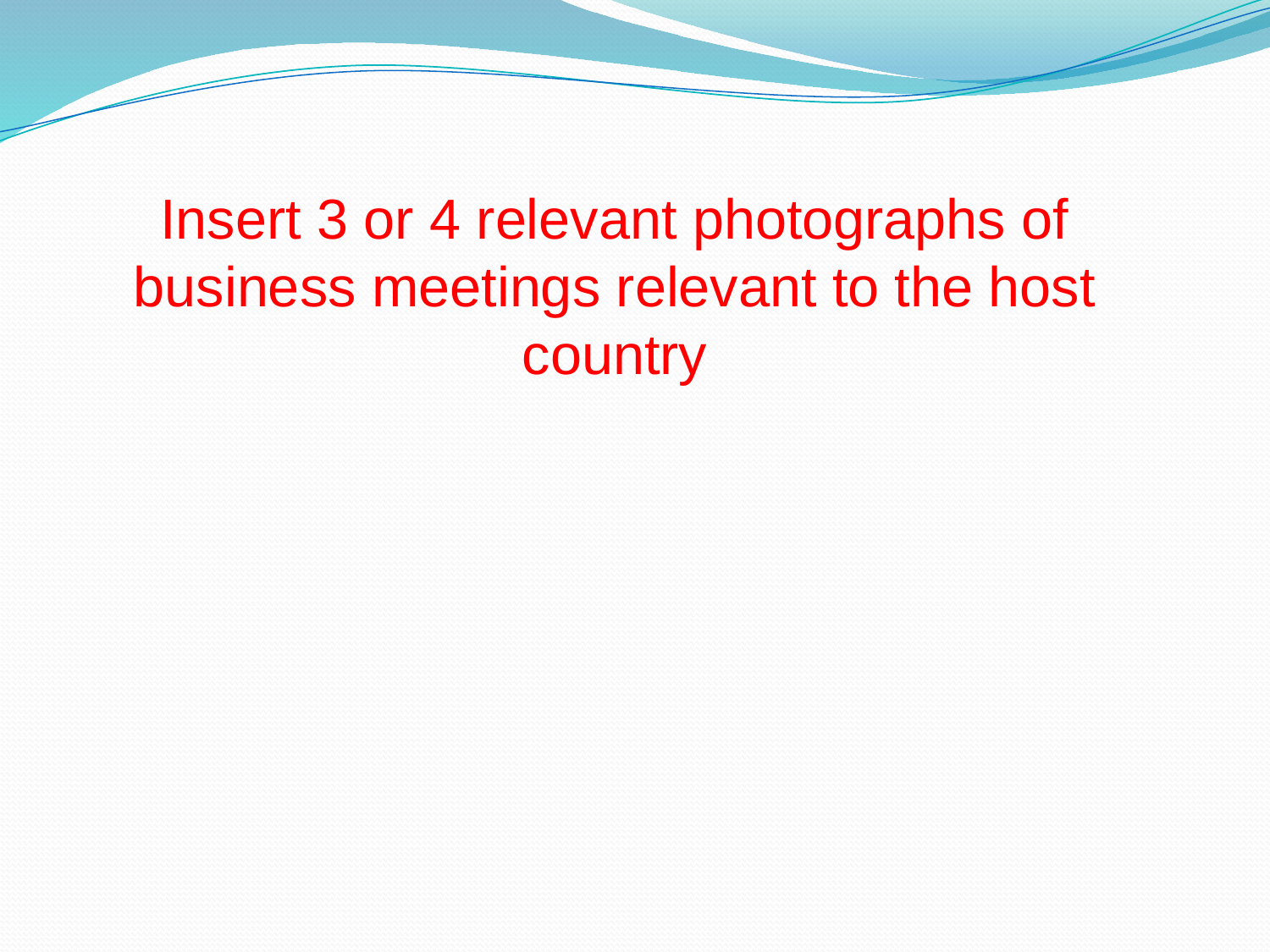

Insert 3 or 4 relevant photographs of business meetings relevant to the host country